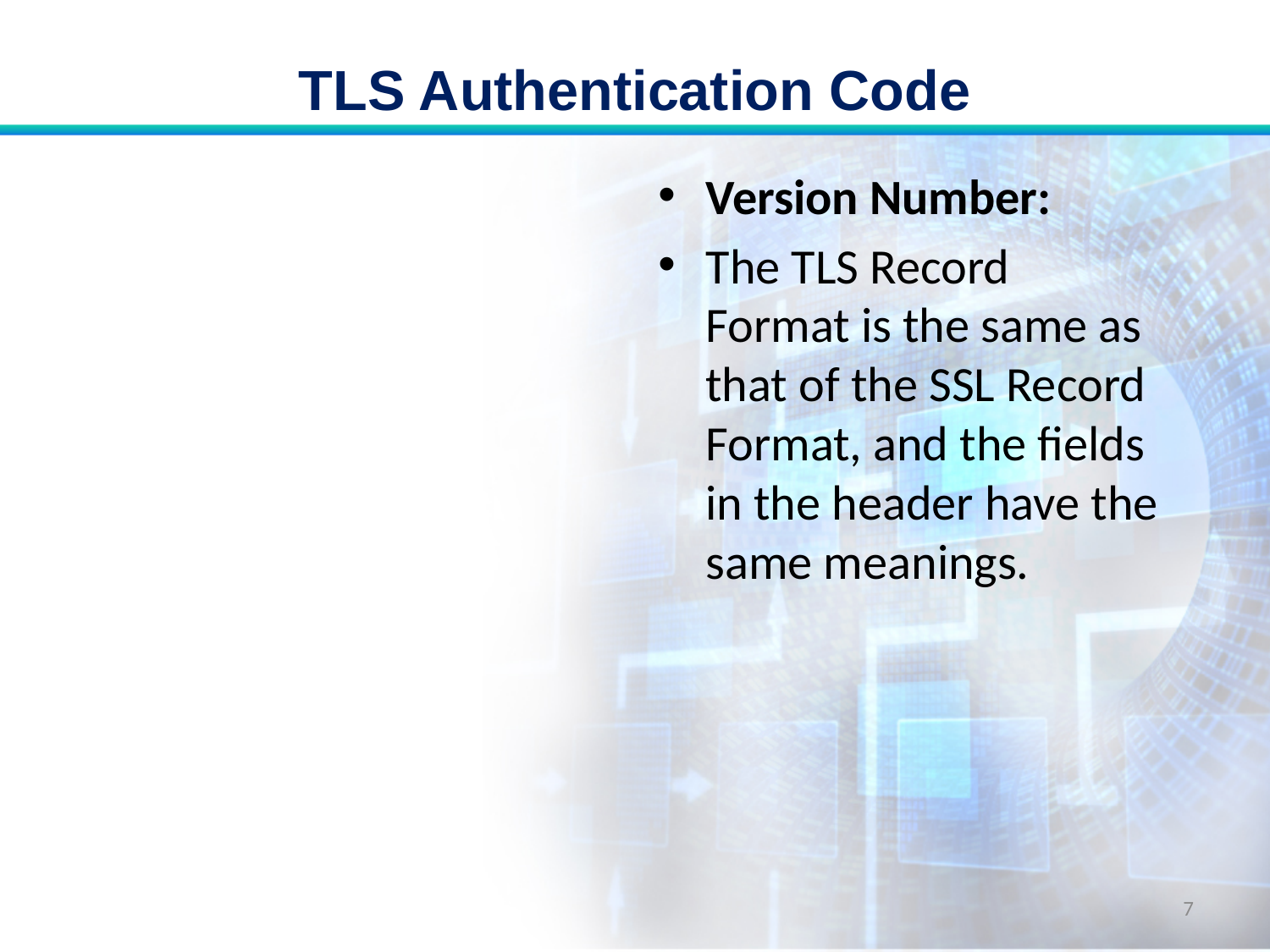

# TLS Authentication Code
Version Number:
The TLS Record Format is the same as that of the SSL Record Format, and the fields in the header have the same meanings.
7